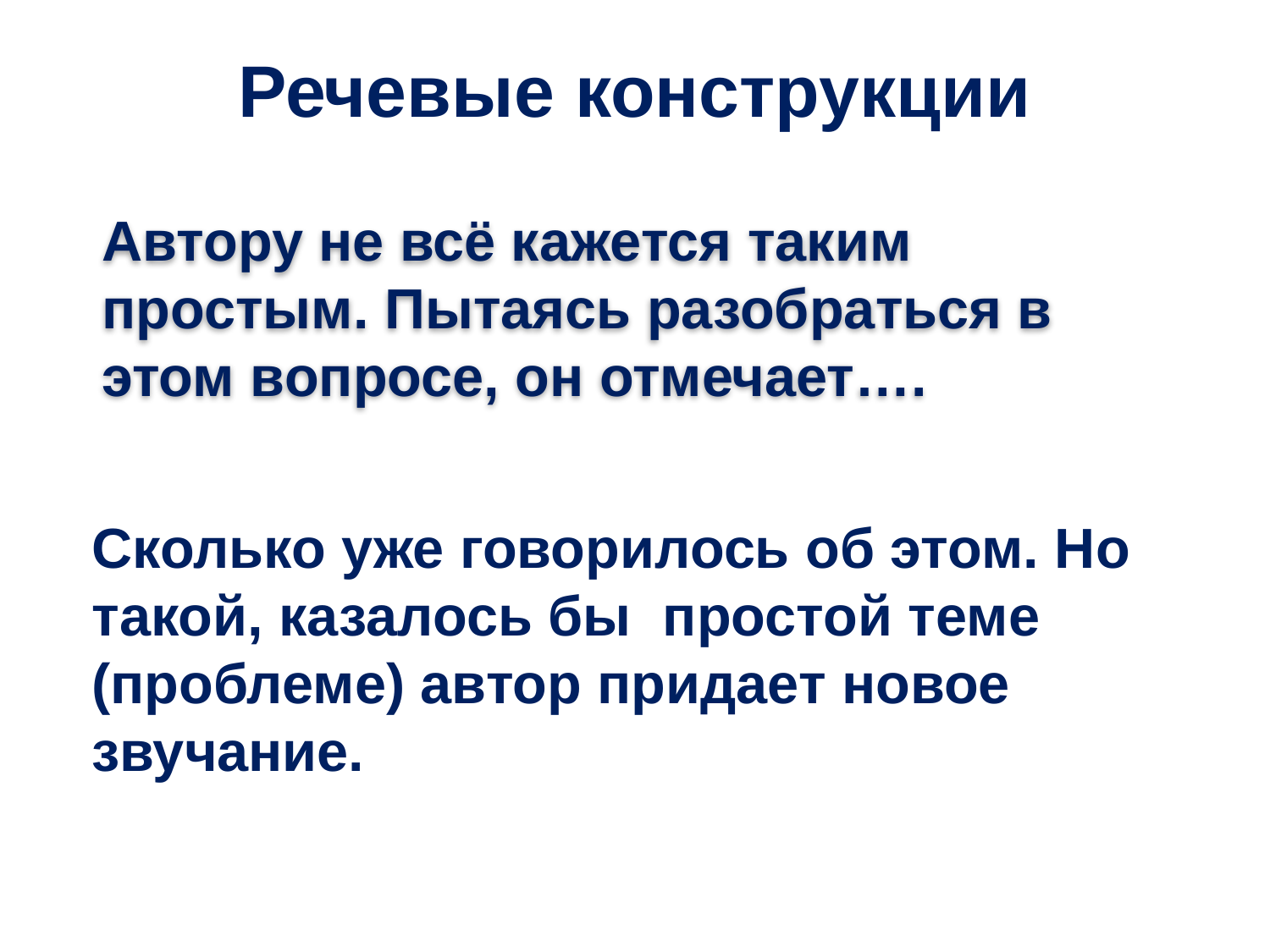

# Речевые конструкции
Автору не всё кажется таким простым. Пытаясь разобраться в этом вопросе, он отмечает….
Сколько уже говорилось об этом. Но такой, казалось бы  простой теме (проблеме) автор придает новое звучание.